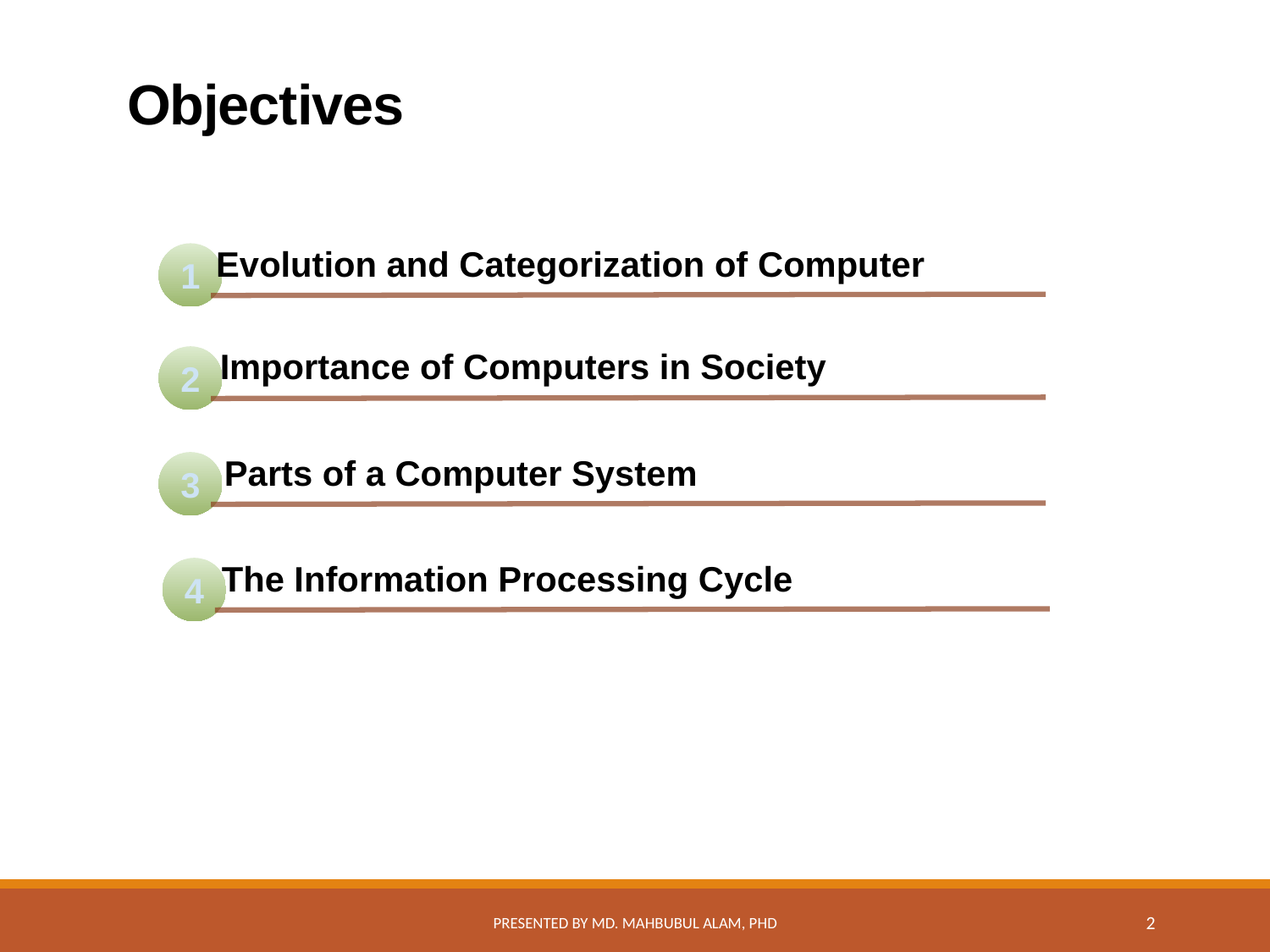

# Objectives
Evolution and Categorization of Computer
1
Importance of Computers in Society
2
Parts of a Computer System
3
The Information Processing Cycle
4
Presented by Md. Mahbubul Alam, PhD
2